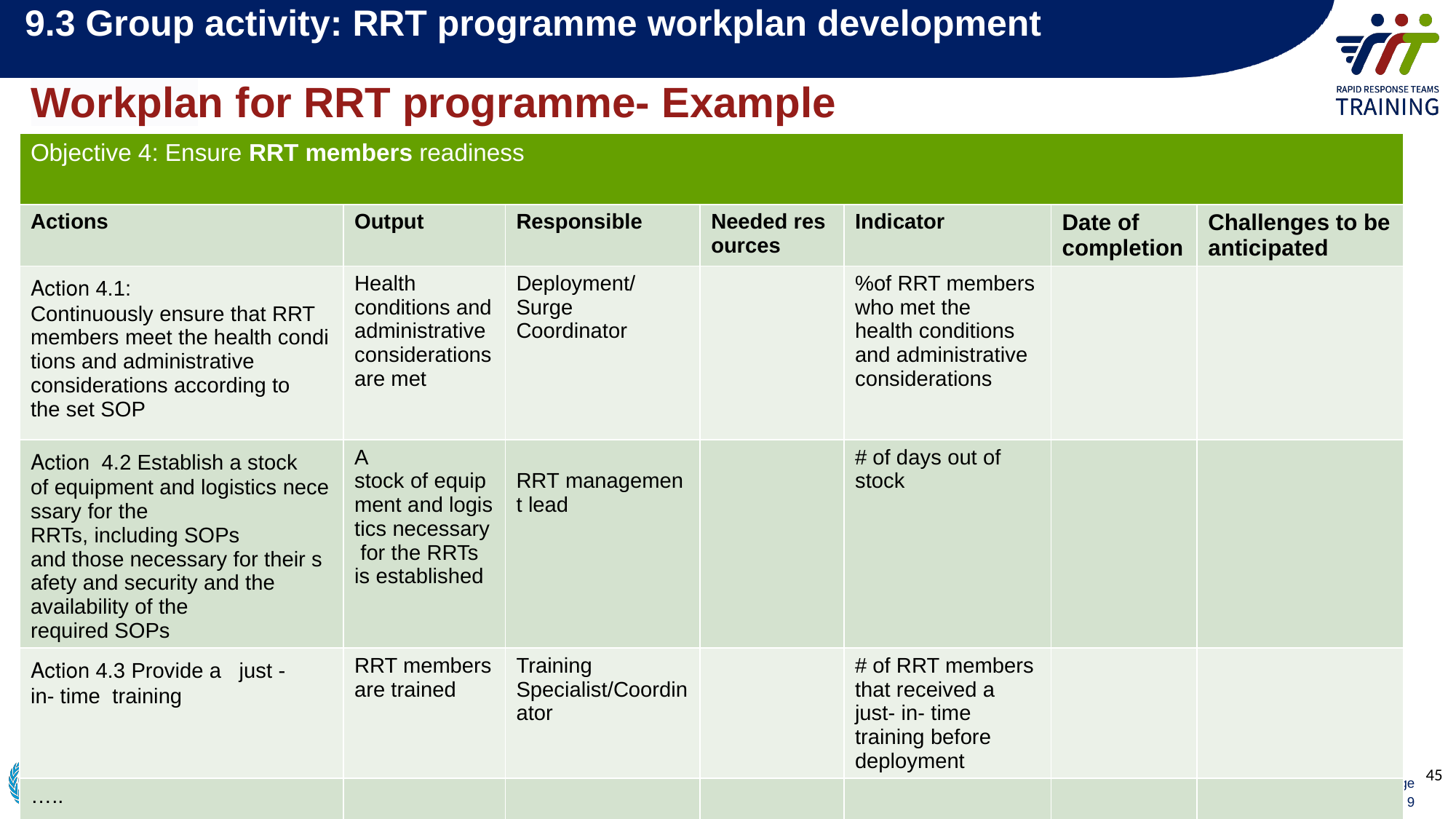

9.3 Group activity: RRT programme workplan development
Workplan for RRT programme- Example

| Objective 4: Ensure RRT members readiness |  |  |  |  |  |  |
| --- | --- | --- | --- | --- | --- | --- |
| Actions | Output | Responsible | Needed resources | Indicator | Date of completion | Challenges to be anticipated |
| Action 4.1: Continuously ensure that RRT members meet the health conditions and administrative considerations according to the set SOP | Health conditions and administrative considerations are met | Deployment/Surge Coordinator |  | %of RRT members who met the health conditions and administrative considerations |  |  |
| Action  4.2 Establish a stock of equipment and logistics necessary for the RRTs, including SOPs and those necessary for their safety and security and the availability of the required SOPs | A stock of equipment and logistics necessary for the RRTs is established | RRT management lead |  | # of days out of stock |  |  |
| Action 4.3 Provide a   just -in- time  training | RRT members are trained | Training Specialist/Coordinator |  | # of RRT members that received a just- in- time training before deployment |  |  |
| ….. |  |  |  |  |  |  |
45